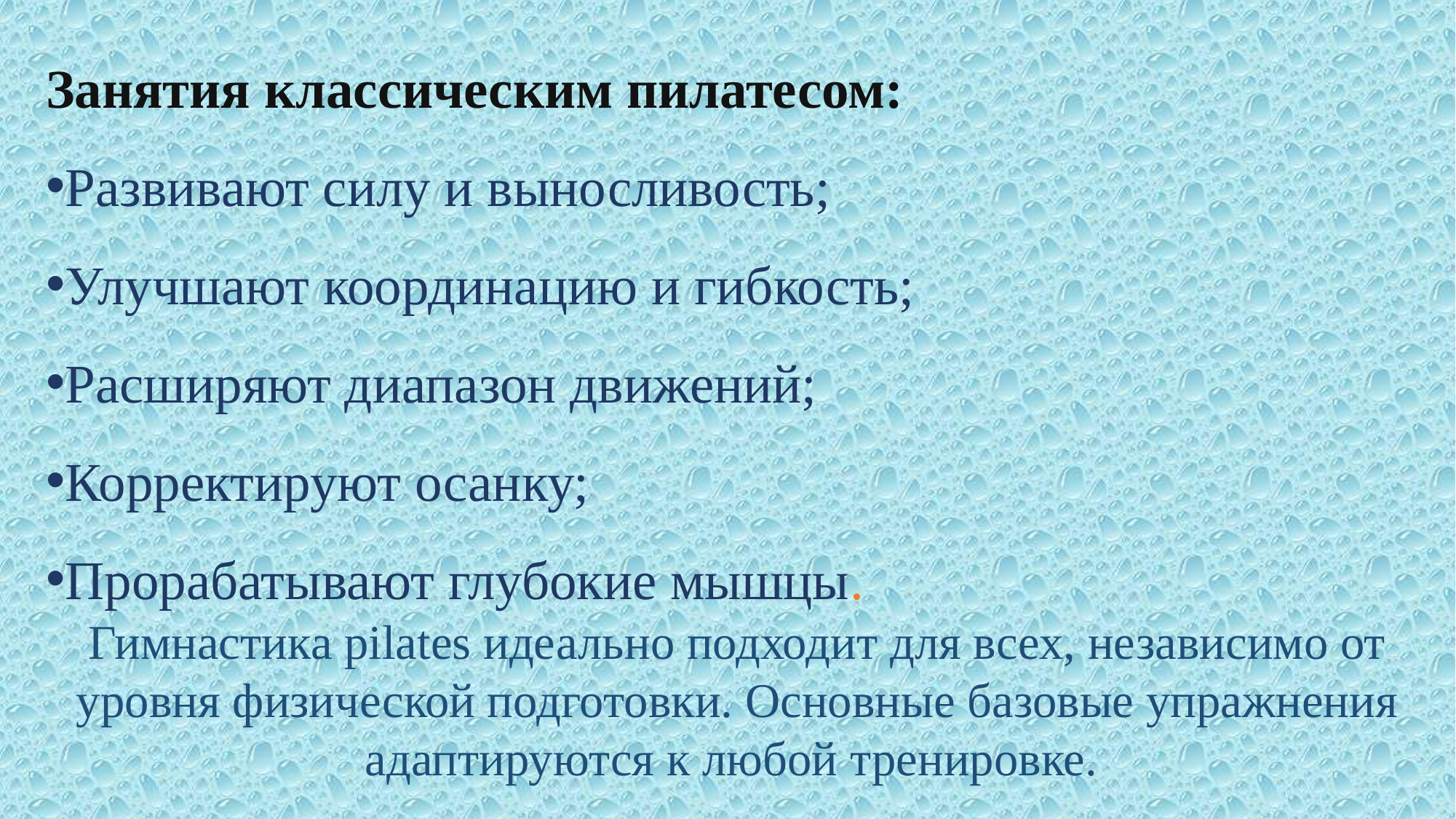

Занятия классическим пилатесом:
Развивают силу и выносливость;
Улучшают координацию и гибкость;
Расширяют диапазон движений;
Корректируют осанку;
Прорабатывают глубокие мышцы.
Гимнастика pilates идеально подходит для всех, независимо от уровня физической подготовки. Основные базовые упражнения адаптируются к любой тренировке.